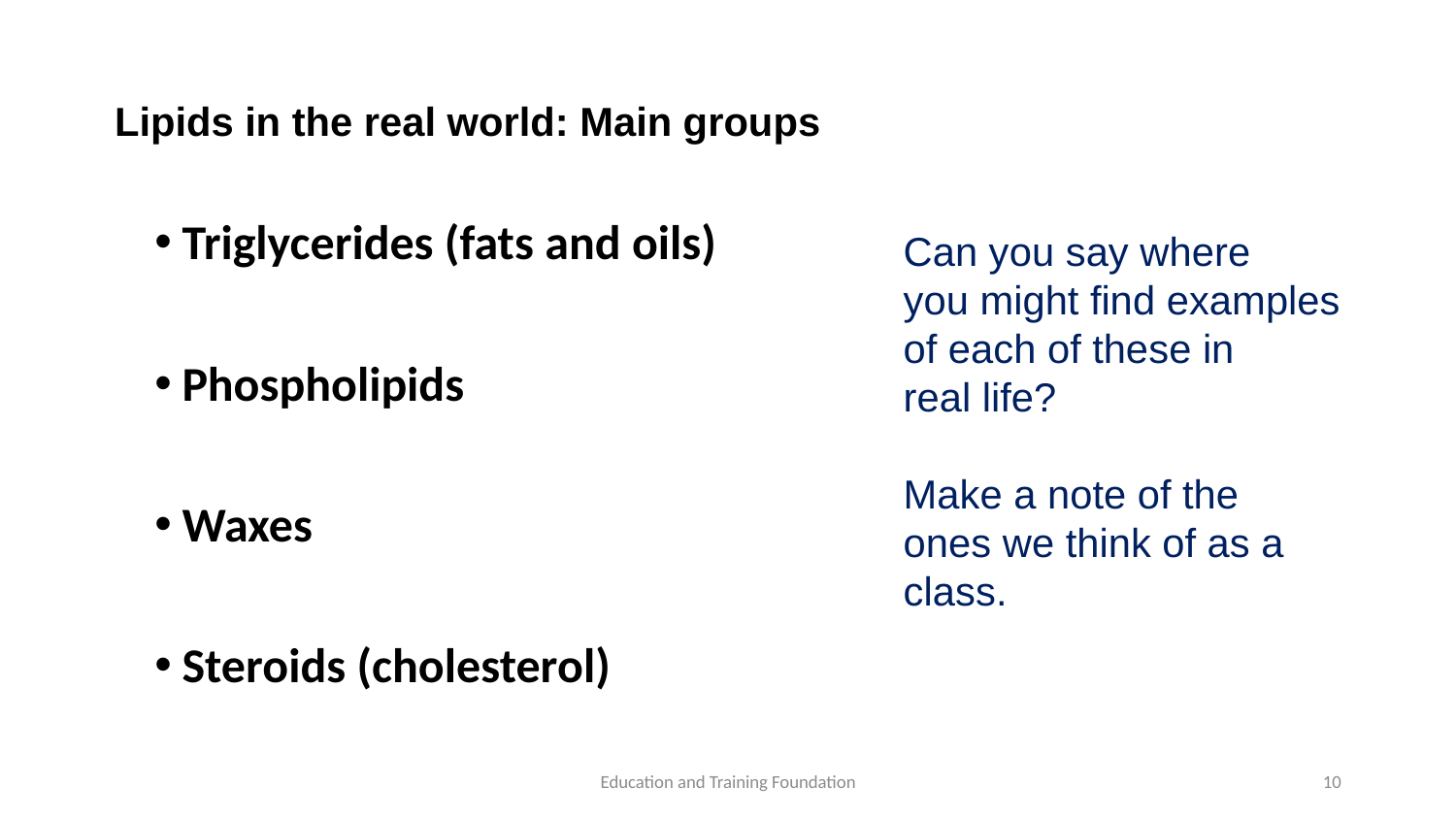

# Lipids in the real world: Main groups
Triglycerides (fats and oils)

Phospholipids

Waxes

Steroids (cholesterol)

Can you say where you might find examples of each of these in real life?​
​
Make a note of the ones we think of as a class.​
​
Education and Training Foundation
10